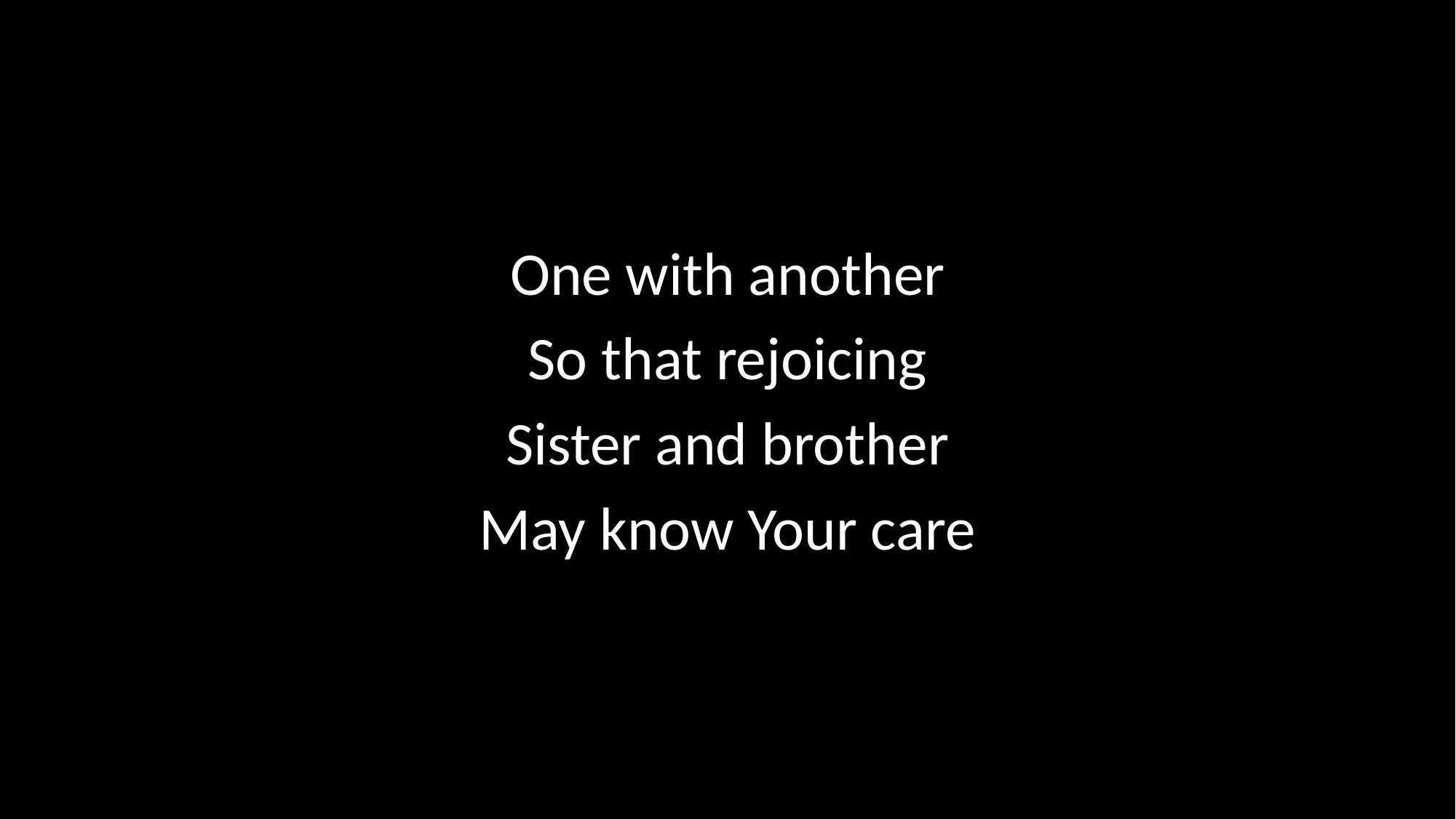

One with another
So that rejoicing
Sister and brother
May know Your care